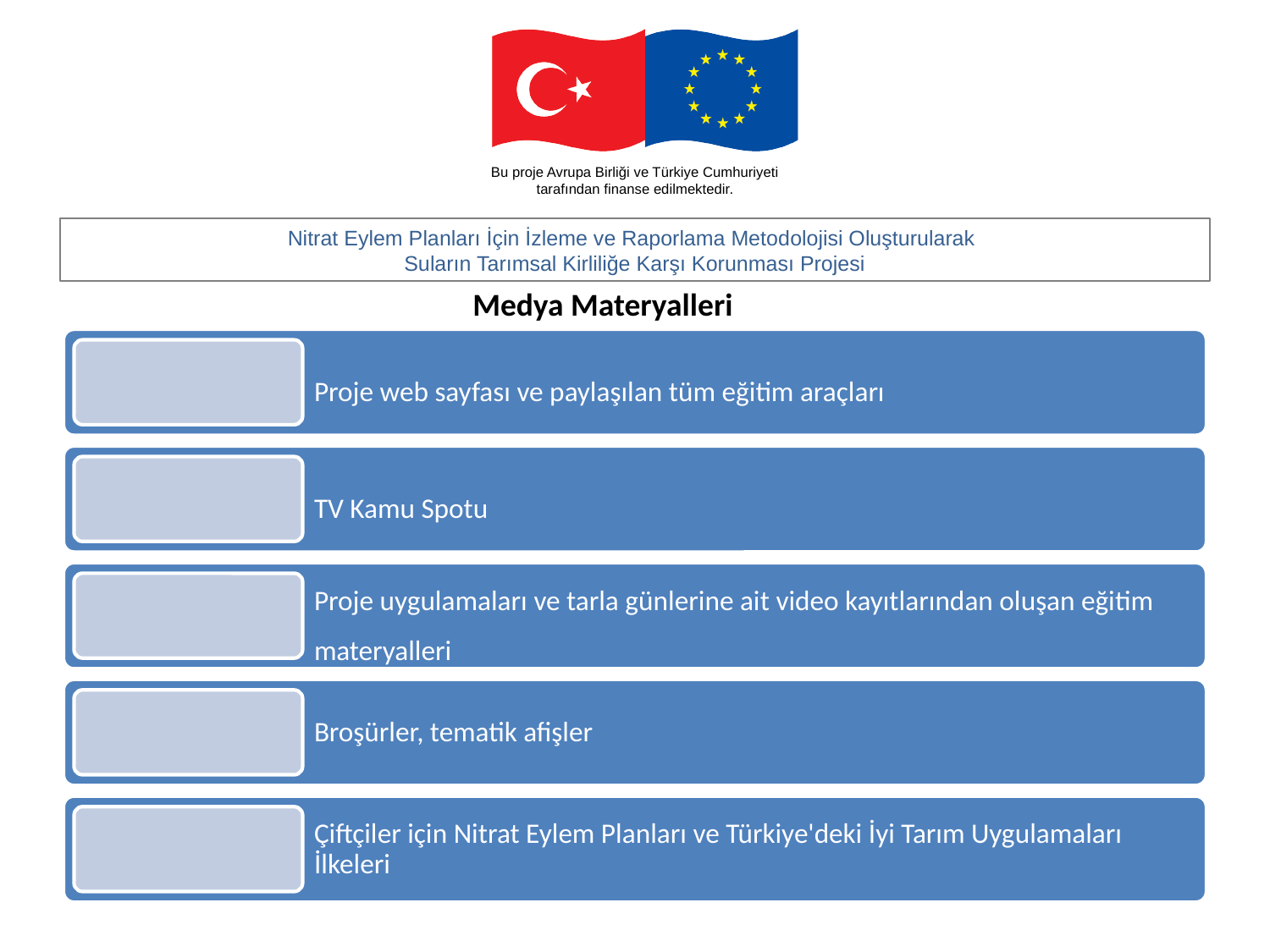

#
Medya Materyalleri
Proje web sayfası ve paylaşılan tüm eğitim araçları
TV Kamu Spotu
Proje uygulamaları ve tarla günlerine ait video kayıtlarından oluşan eğitim materyalleri
Broşürler, tematik afişler
Çiftçiler için Nitrat Eylem Planları ve Türkiye'deki İyi Tarım Uygulamaları İlkeleri